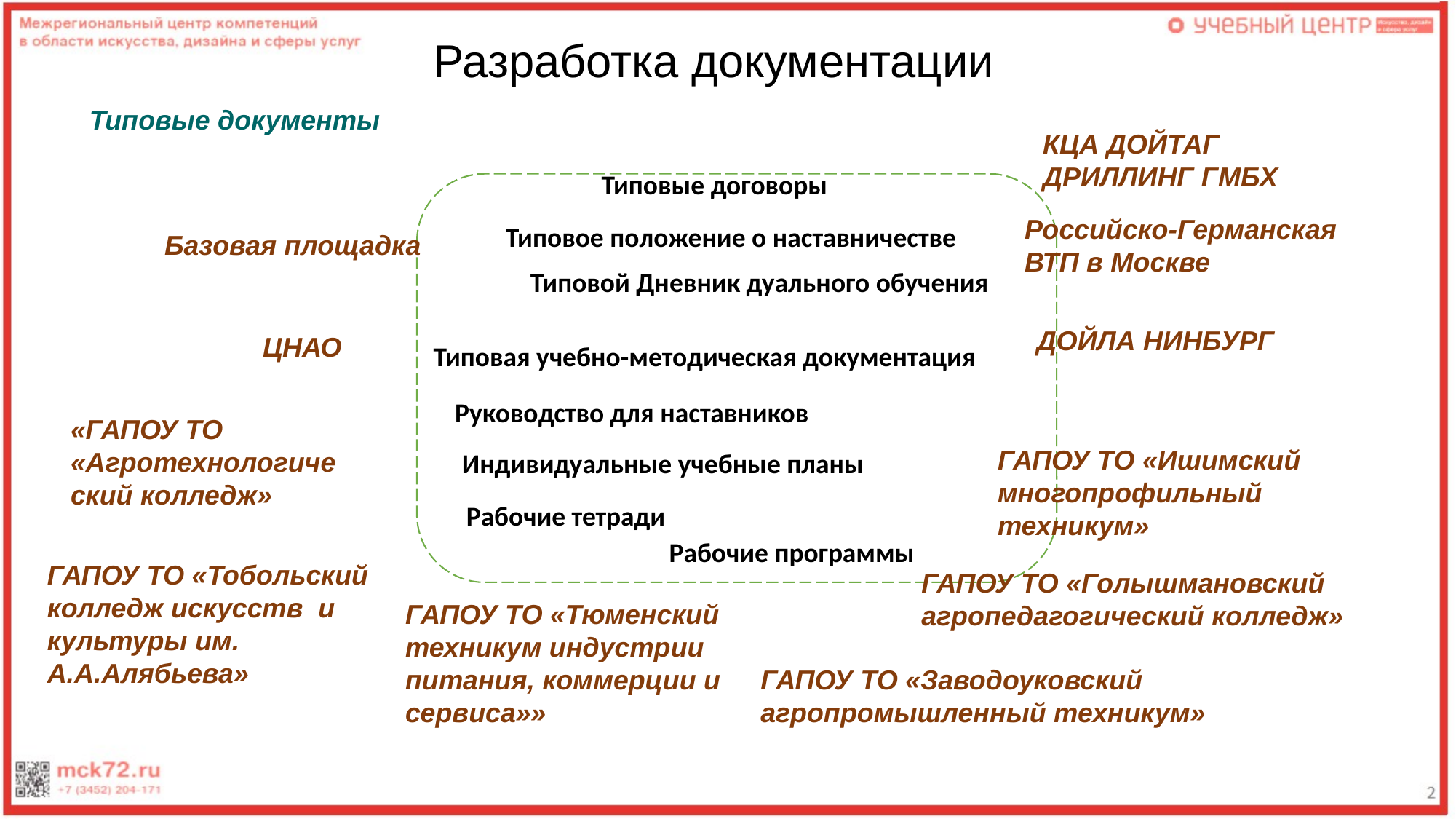

# Разработка документации
Типовые документы
КЦА ДОЙТАГ ДРИЛЛИНГ ГМБХ
Типовые договоры

Российско-Германская ВТП в Москве
Типовое положение о наставничестве
Базовая площадка
Типовой Дневник дуального обучения
ДОЙЛА НИНБУРГ
ЦНАО
Типовая учебно-методическая документация
Руководство для наставников
«ГАПОУ ТО «Агротехнологический колледж»
ГАПОУ ТО «Ишимский многопрофильный  техникум»
Индивидуальные учебные планы
Рабочие тетради
Рабочие программы
ГАПОУ ТО «Тобольский колледж искусств  и культуры им. А.А.Алябьева»
ГАПОУ ТО «Голышмановский агропедагогический колледж»
ГАПОУ ТО «Тюменский техникум индустрии питания, коммерции и сервиса»»
ГАПОУ ТО «Заводоуковский агропромышленный техникум»